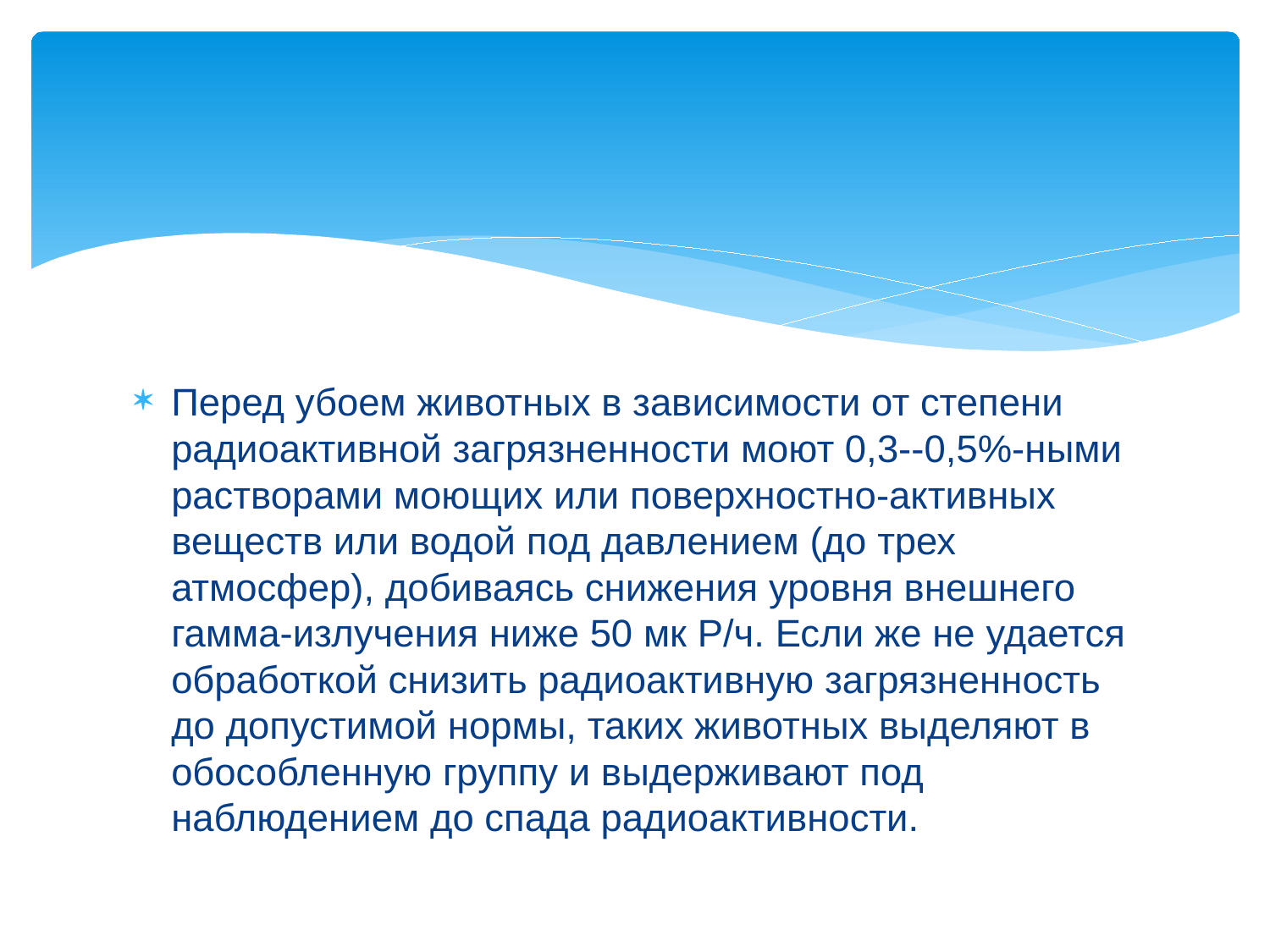

#
Перед убоем животных в зависимости от степени радиоактивной загрязненности моют 0,3--0,5%-ными растворами моющих или поверхностно-активных веществ или водой под давлением (до трех атмосфер), добиваясь снижения уровня внешнего гамма-излучения ниже 50 мк Р/ч. Если же не удается обработкой снизить радиоактивную загрязненность до допустимой нормы, таких животных выделяют в обособленную группу и выдерживают под наблюдением до спада радиоактивности.